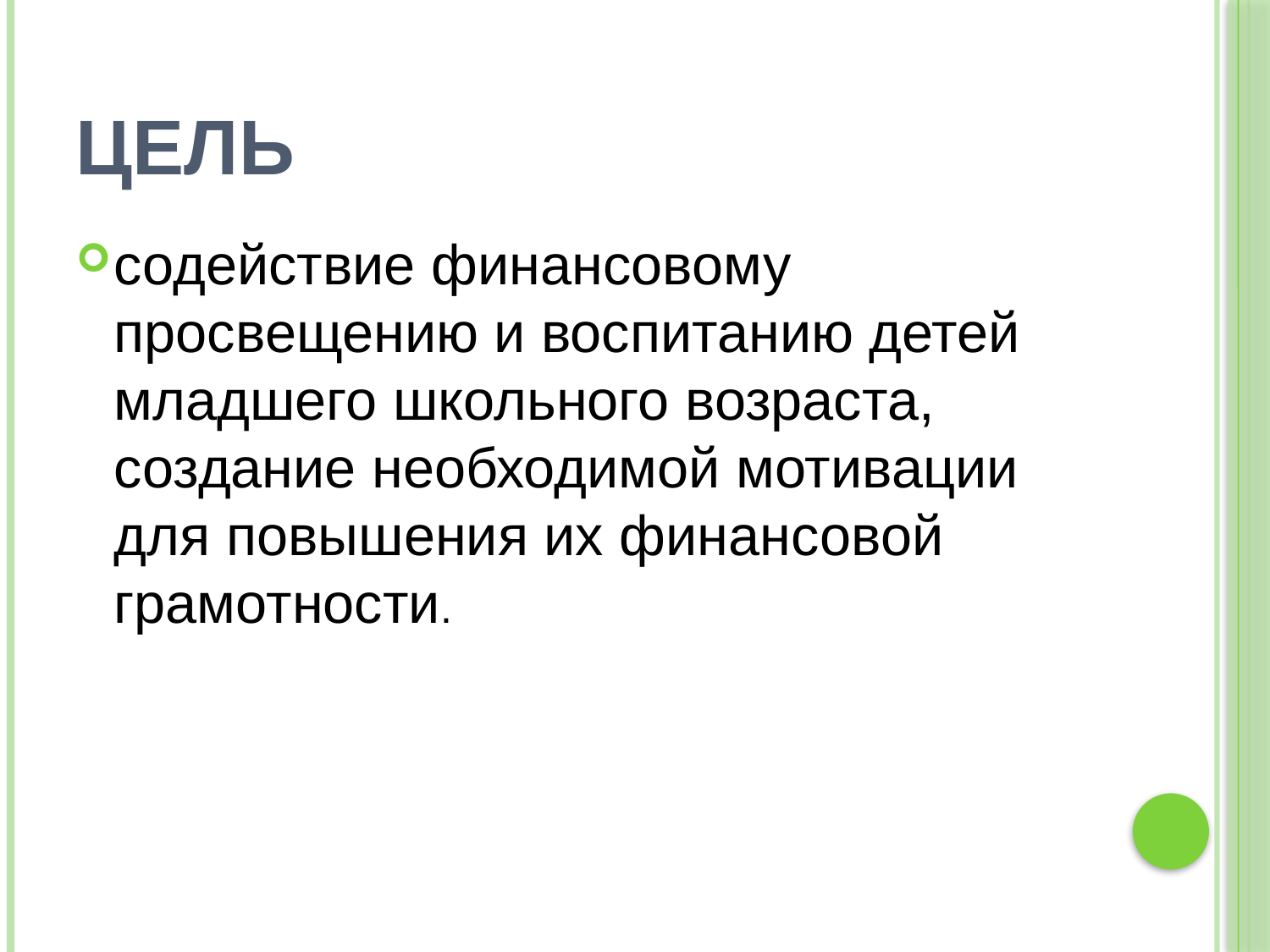

# Цель
содействие финансовому просвещению и воспитанию детей младшего школьного возраста, создание необходимой мотивации для повышения их финансовой грамотности.